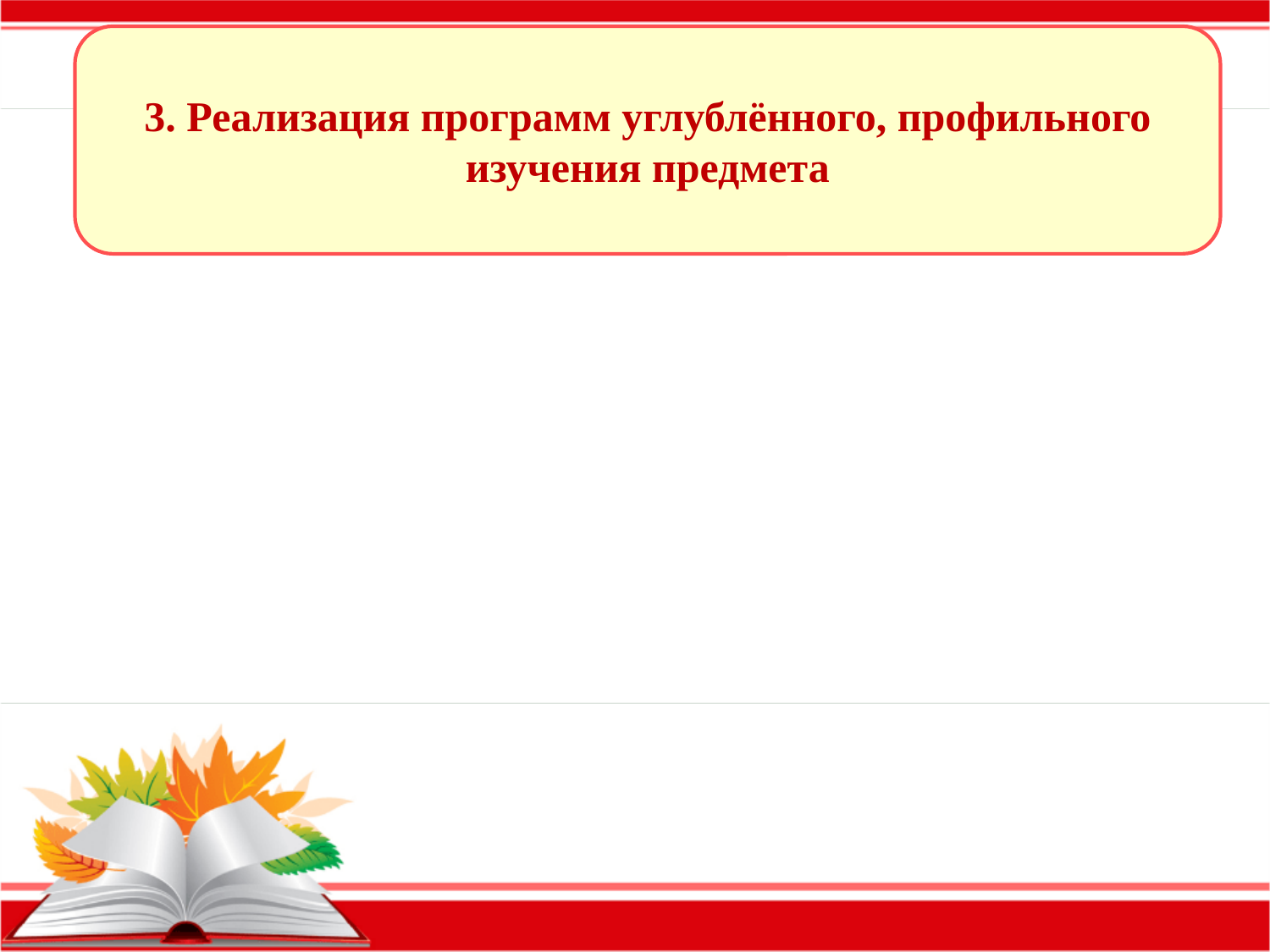

3. Реализация программ углублённого, профильного изучения предмета